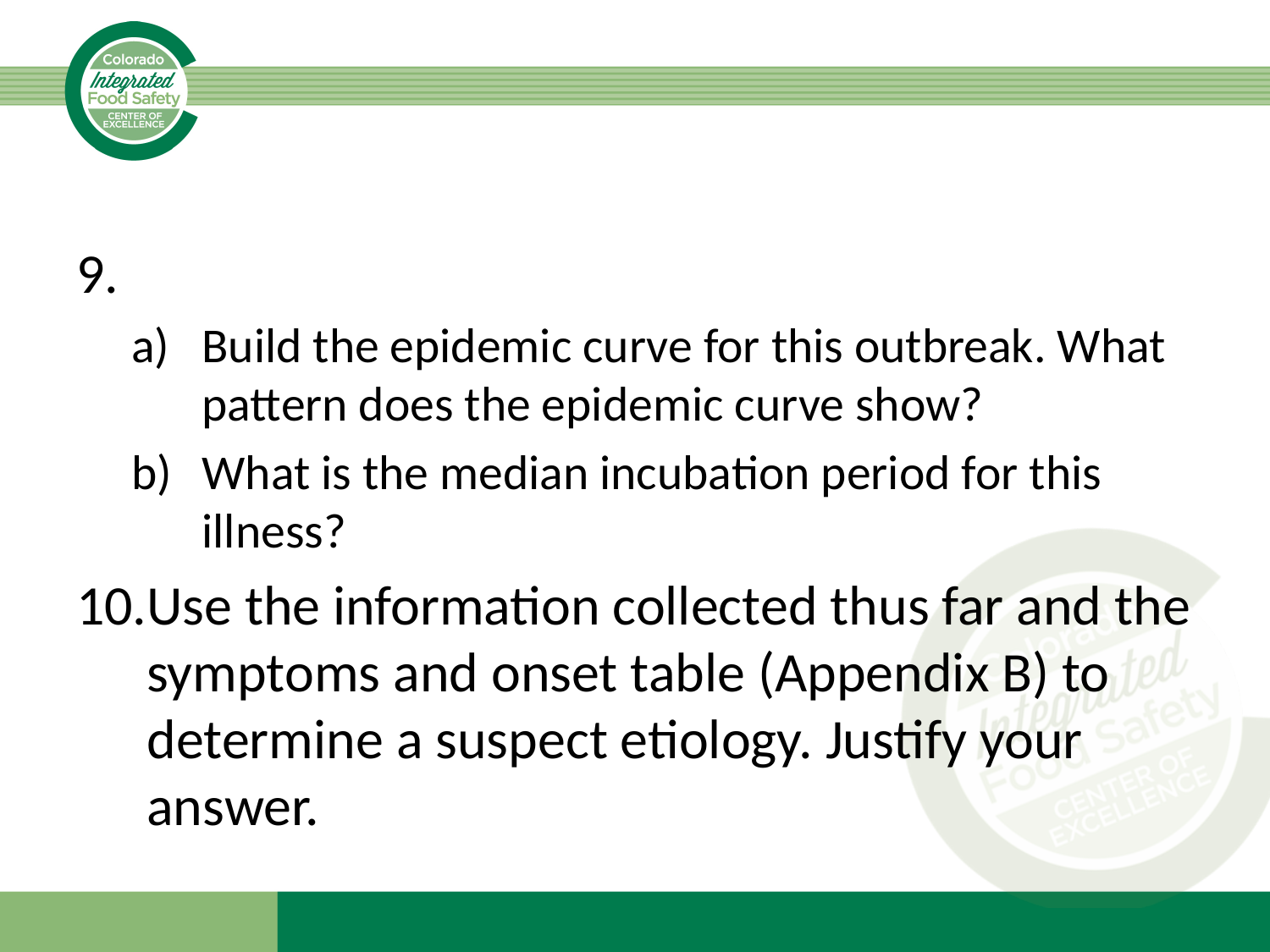

#

Build the epidemic curve for this outbreak. What pattern does the epidemic curve show?
What is the median incubation period for this illness?
Use the information collected thus far and the symptoms and onset table (Appendix B) to determine a suspect etiology. Justify your answer.